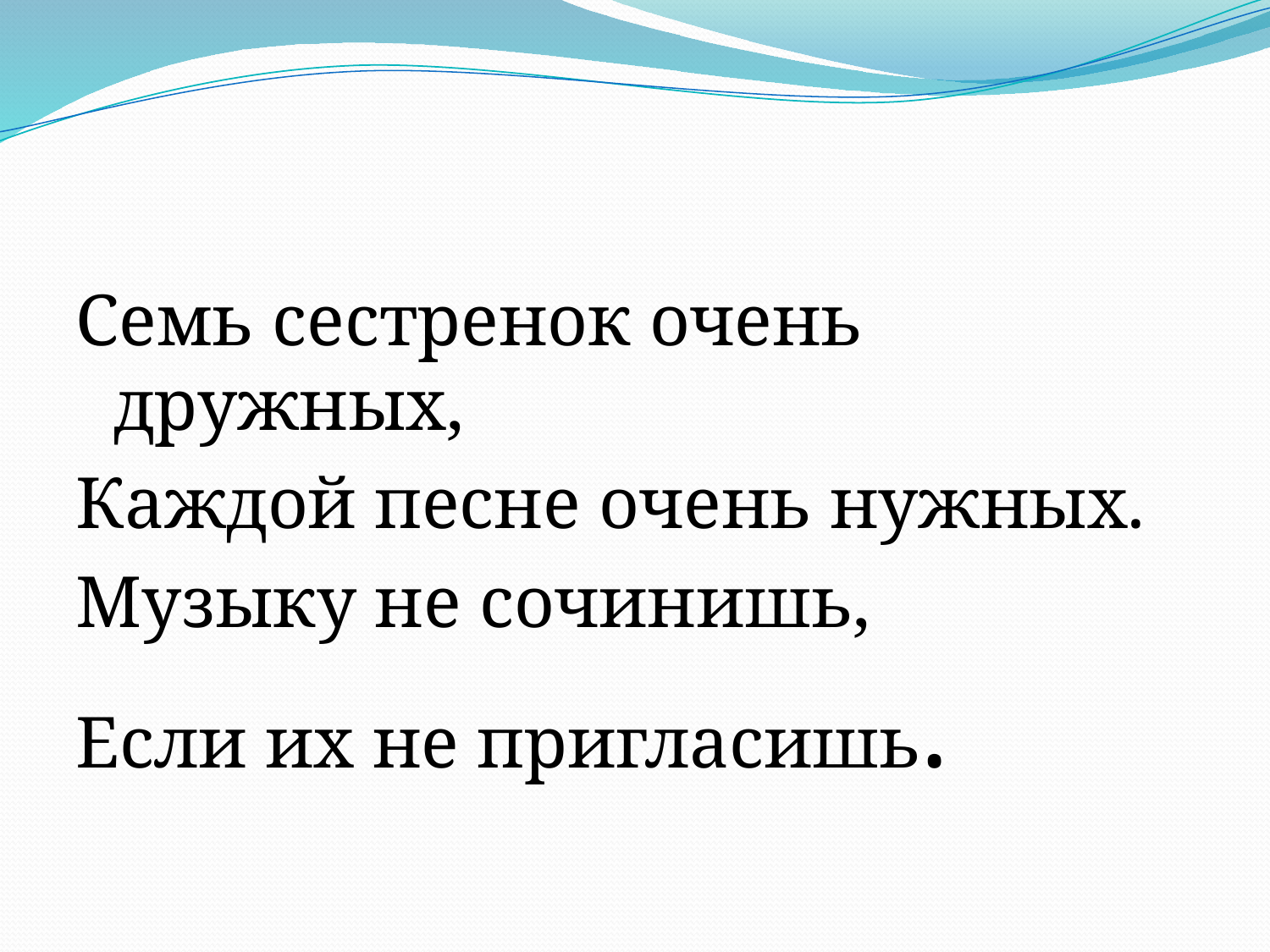

Семь сестренок очень дружных,
Каждой песне очень нужных.
Музыку не сочинишь,
Если их не пригласишь.